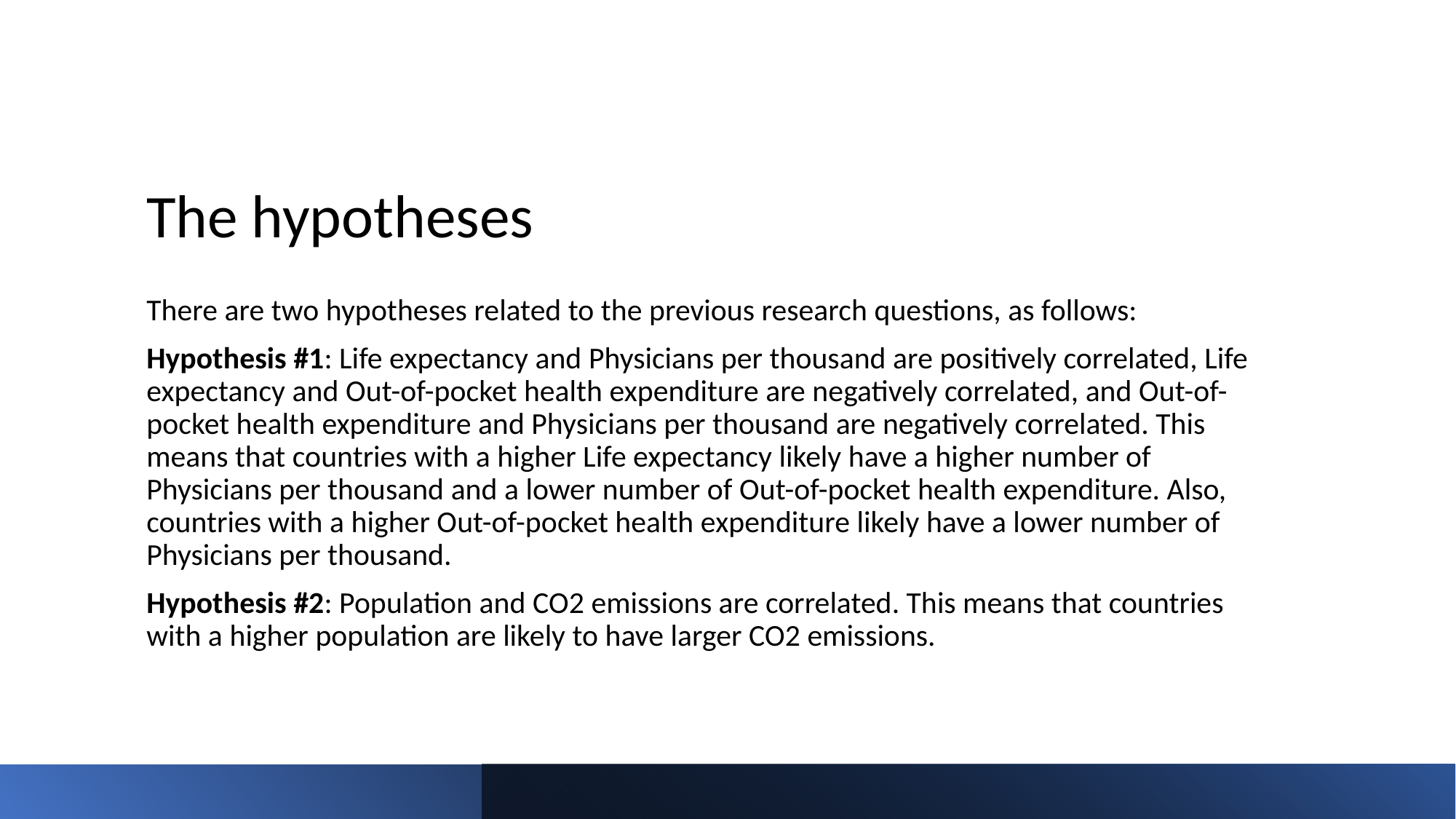

# The hypotheses
There are two hypotheses related to the previous research questions, as follows:
Hypothesis #1: Life expectancy and Physicians per thousand are positively correlated, Life expectancy and Out-of-pocket health expenditure are negatively correlated, and Out-of-pocket health expenditure and Physicians per thousand are negatively correlated. This means that countries with a higher Life expectancy likely have a higher number of Physicians per thousand and a lower number of Out-of-pocket health expenditure. Also, countries with a higher Out-of-pocket health expenditure likely have a lower number of Physicians per thousand.
Hypothesis #2: Population and CO2 emissions are correlated. This means that countries with a higher population are likely to have larger CO2 emissions.